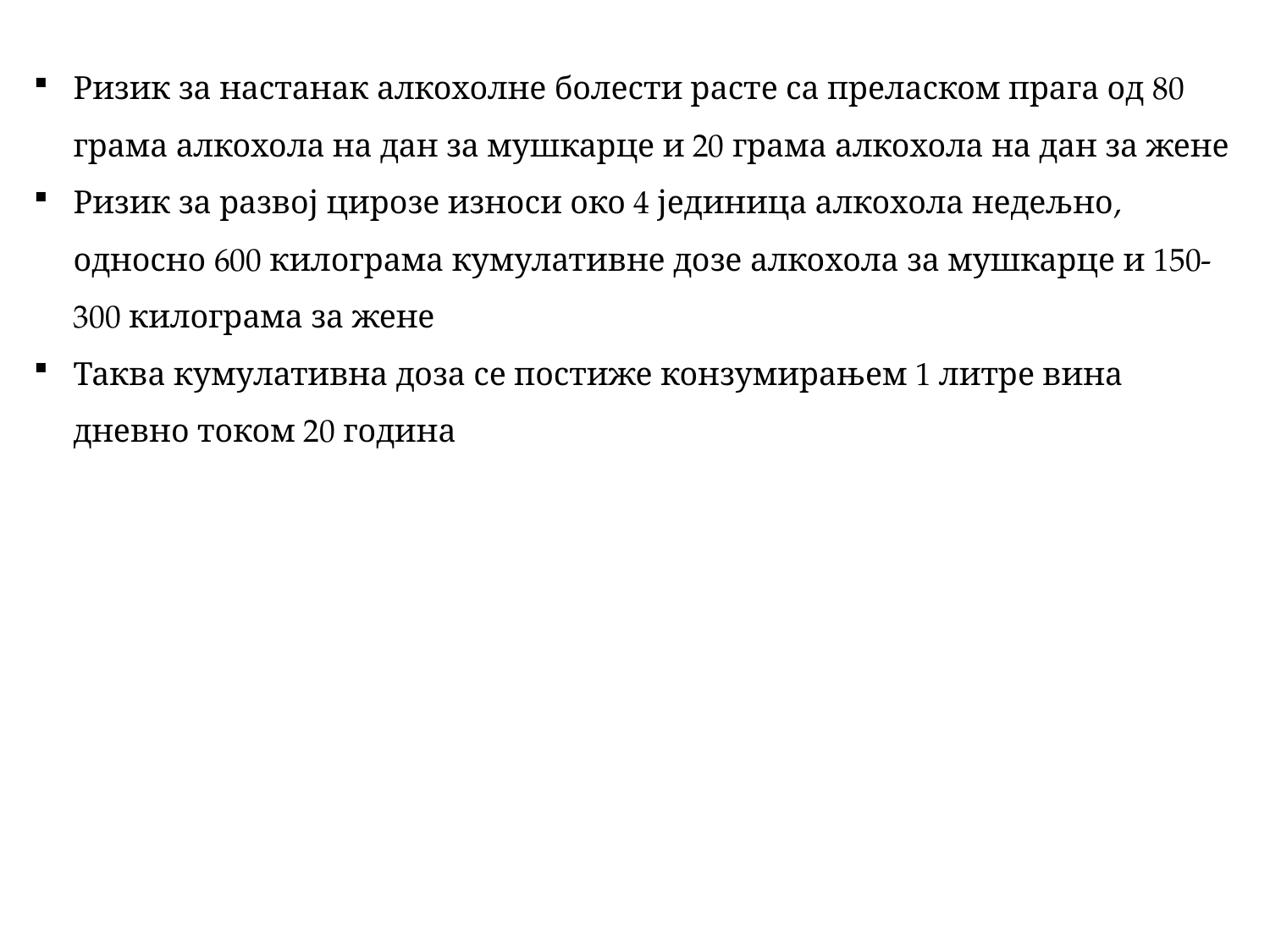

Ризик за настанак алкохолне болести расте са преласком прага од 80 грама алкохола на дан за мушкарце и 20 грама алкохола на дан за жене
Ризик за развој цирозе износи око 4 јединица алкохола недељно, односно 600 килограма кумулативне дозе алкохола за мушкарце и 150-300 килограма за жене
Таква кумулативна доза се постиже конзумирањем 1 литре вина дневно током 20 година